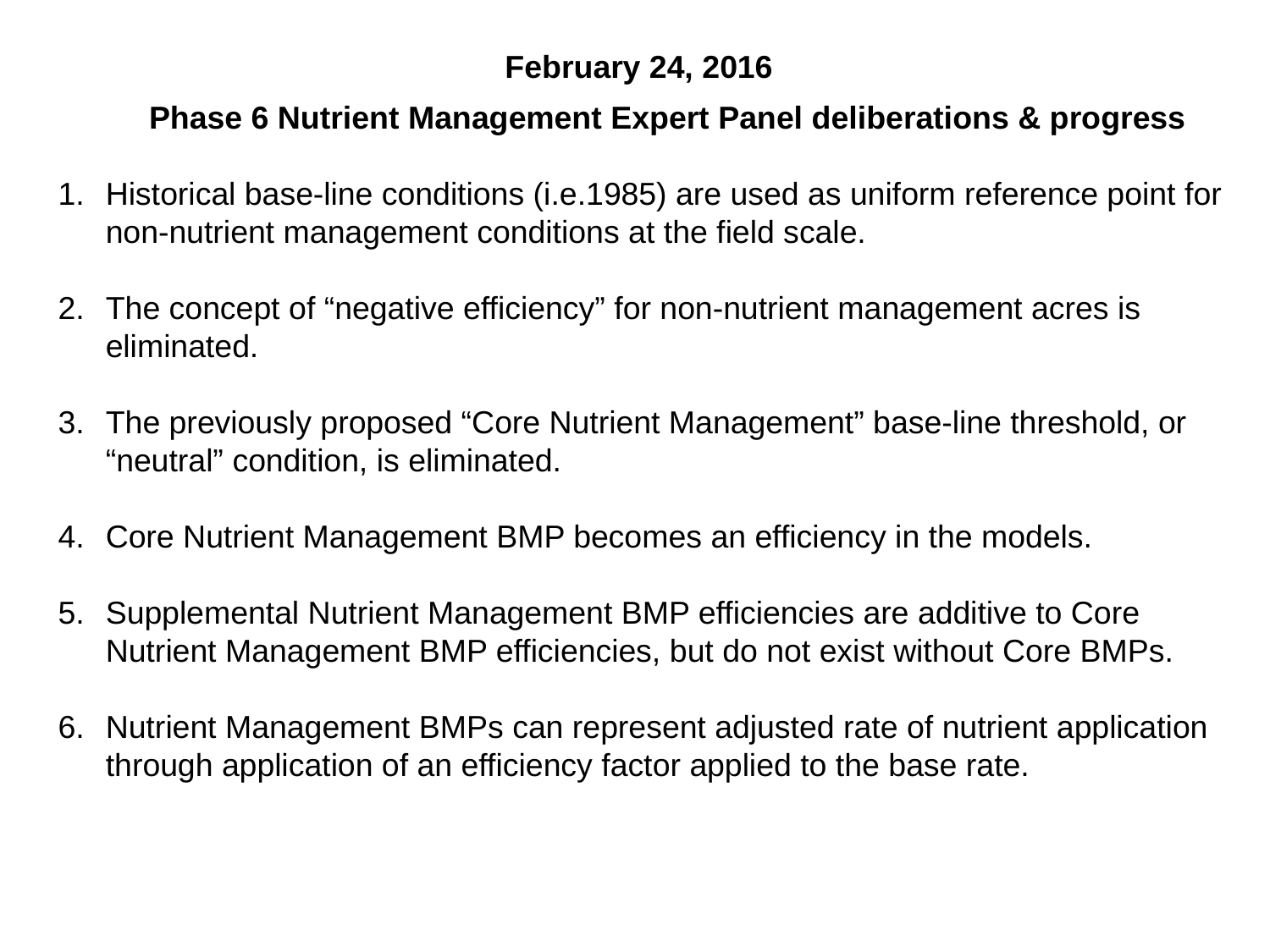

February 24, 2016
Phase 6 Nutrient Management Expert Panel deliberations & progress
Historical base-line conditions (i.e.1985) are used as uniform reference point for non-nutrient management conditions at the field scale.
The concept of “negative efficiency” for non-nutrient management acres is eliminated.
The previously proposed “Core Nutrient Management” base-line threshold, or “neutral” condition, is eliminated.
Core Nutrient Management BMP becomes an efficiency in the models.
Supplemental Nutrient Management BMP efficiencies are additive to Core
Nutrient Management BMP efficiencies, but do not exist without Core BMPs.
Nutrient Management BMPs can represent adjusted rate of nutrient application through application of an efficiency factor applied to the base rate.